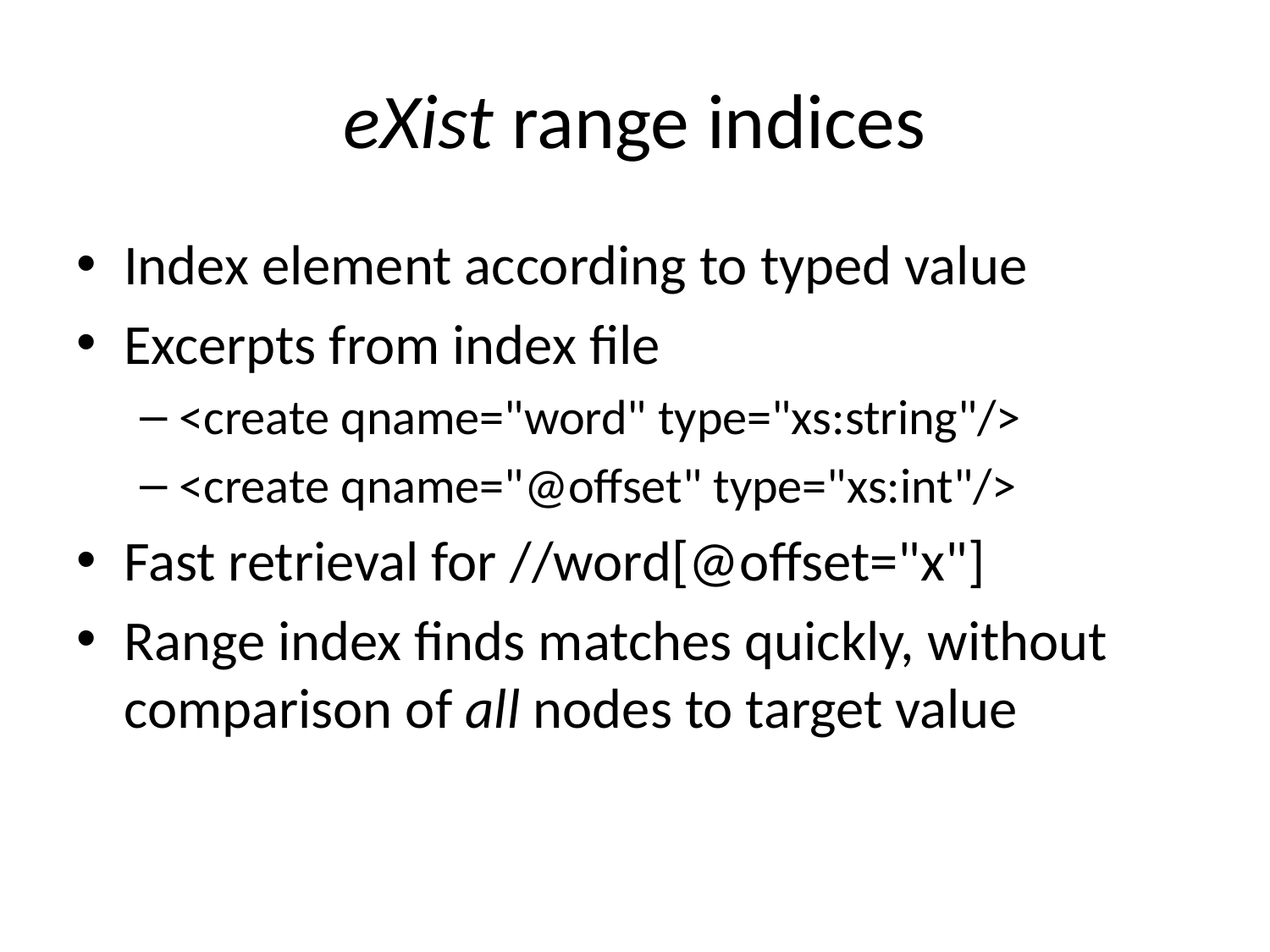

# eXist range indices
Index element according to typed value
Excerpts from index file
<create qname="word" type="xs:string"/>
<create qname="@offset" type="xs:int"/>
Fast retrieval for //word[@offset="x"]
Range index finds matches quickly, without comparison of all nodes to target value